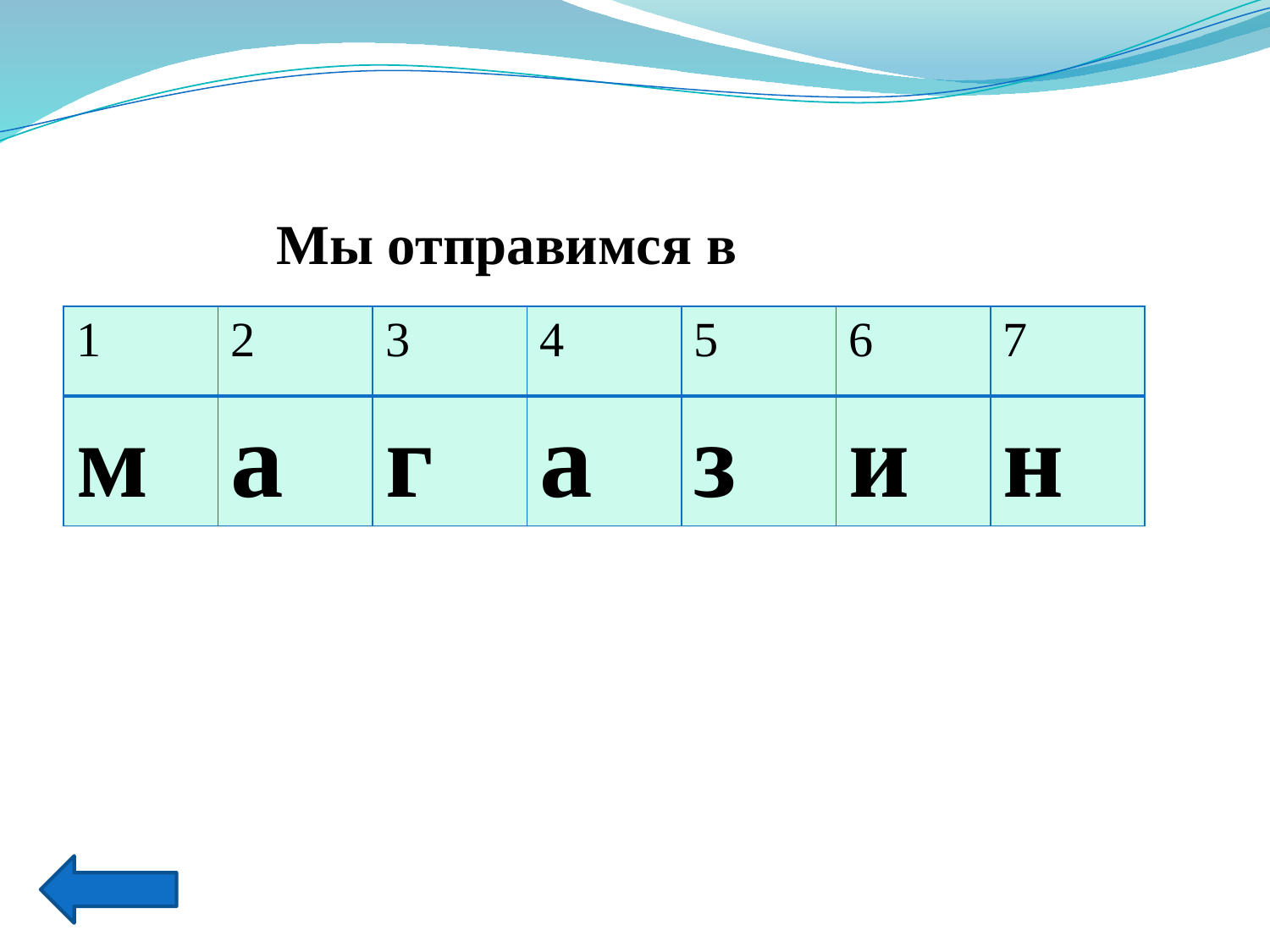

# Мы отправимся в
| 1 | 2 | 3 | 4 | 5 | 6 | 7 |
| --- | --- | --- | --- | --- | --- | --- |
| м | а | г | а | з | и | н |